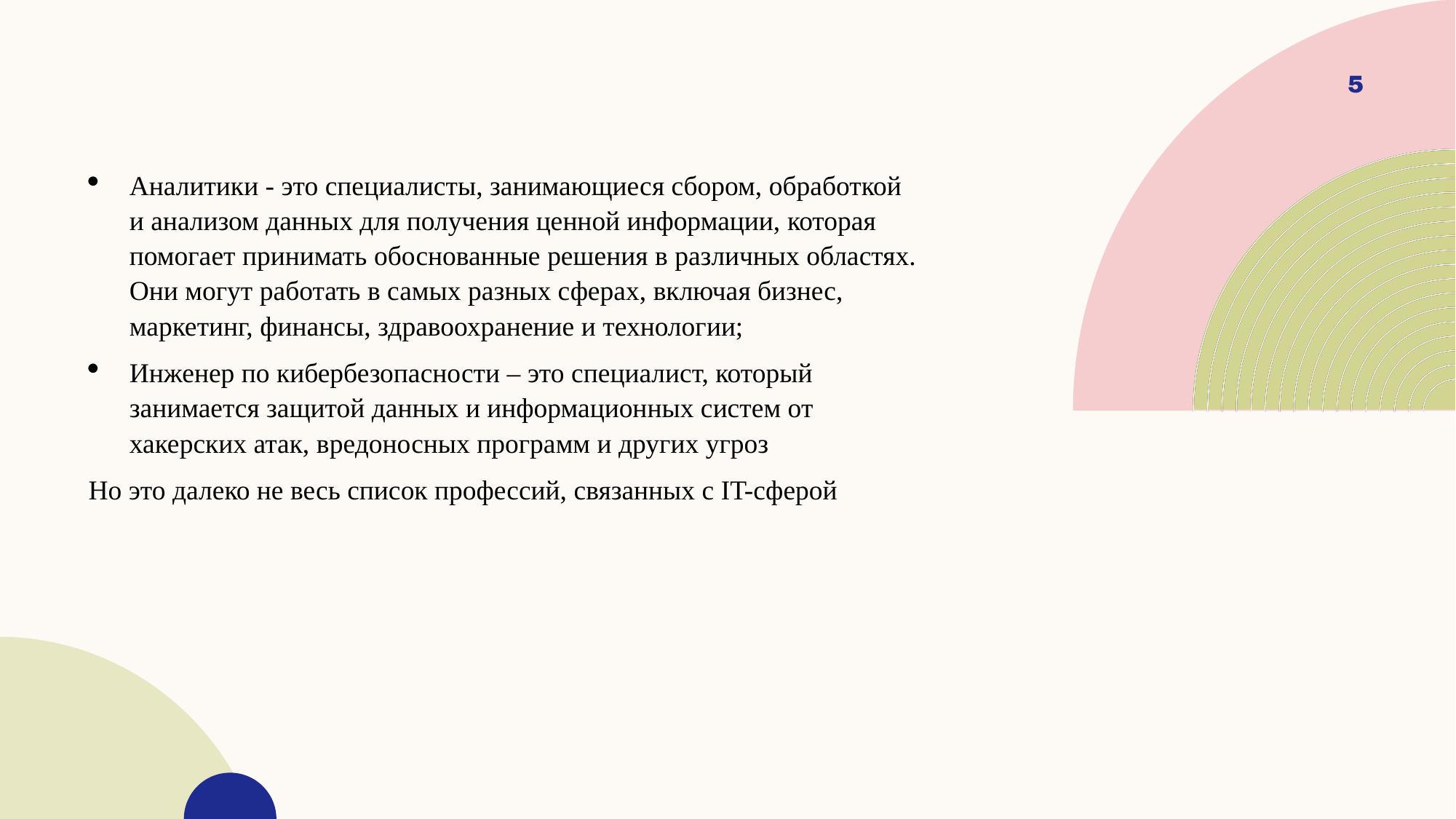

5
Аналитики - это специалисты, занимающиеся сбором, обработкой и анализом данных для получения ценной информации, которая помогает принимать обоснованные решения в различных областях. Они могут работать в самых разных сферах, включая бизнес, маркетинг, финансы, здравоохранение и технологии;
Инженер по кибербезопасности – это специалист, который занимается защитой данных и информационных систем от хакерских атак, вредоносных программ и других угроз
Но это далеко не весь список профессий, связанных с IT-сферой